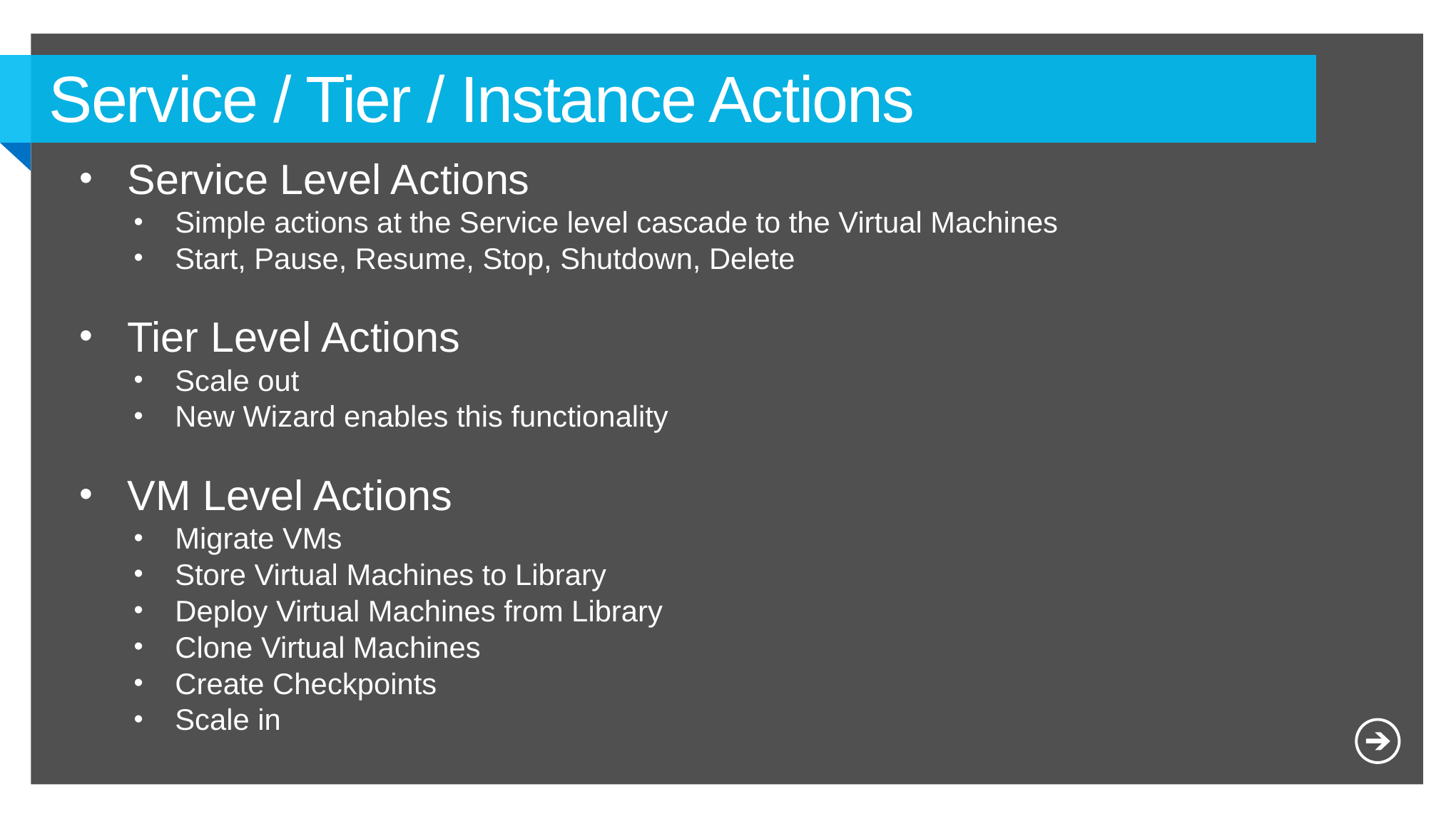

# Service / Tier / Instance Actions
Service Level Actions
Simple actions at the Service level cascade to the Virtual Machines
Start, Pause, Resume, Stop, Shutdown, Delete

Tier Level Actions
Scale out
New Wizard enables this functionality

VM Level Actions
Migrate VMs
Store Virtual Machines to Library
Deploy Virtual Machines from Library
Clone Virtual Machines
Create Checkpoints
Scale in